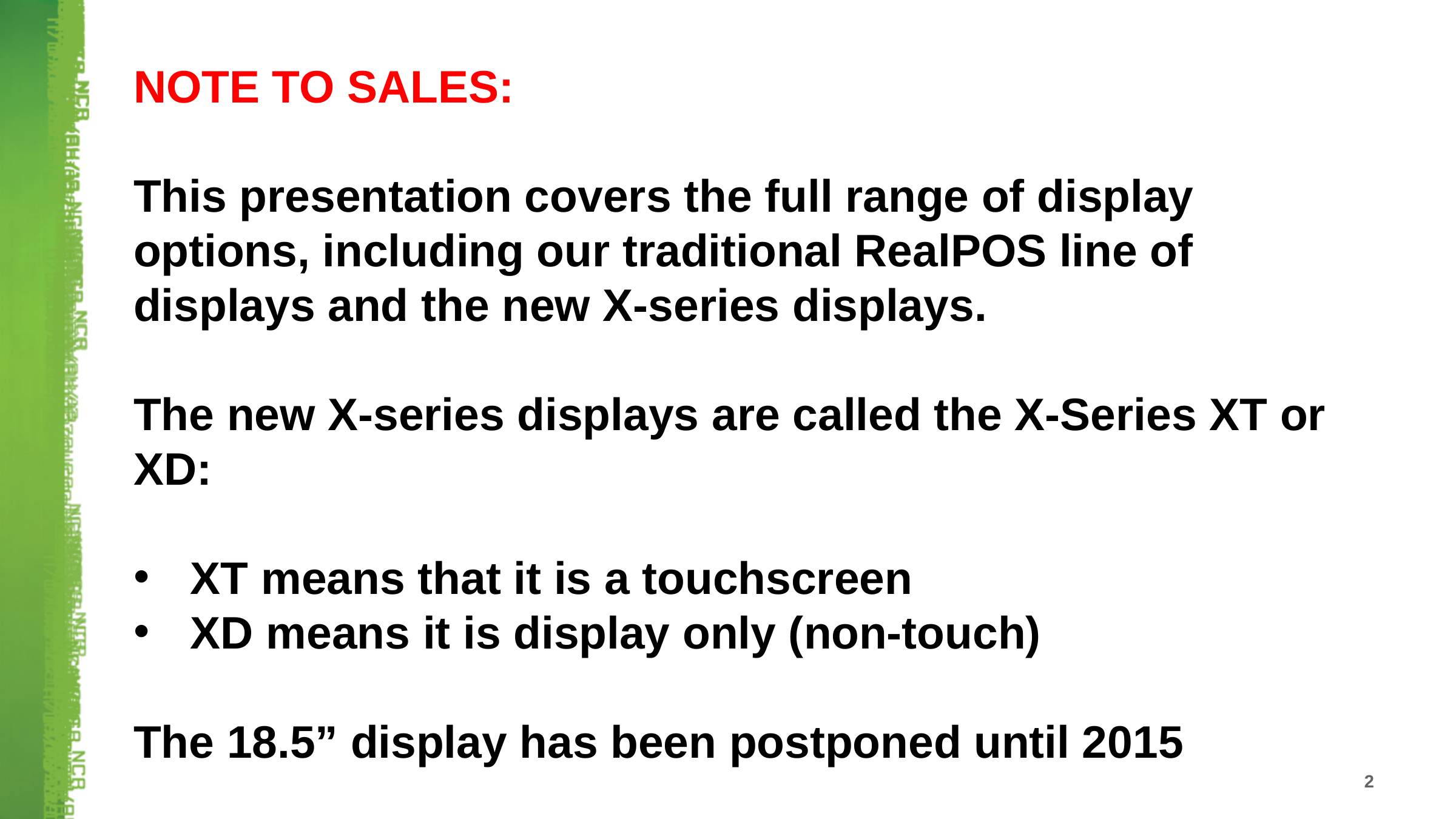

NOTE TO SALES:

This presentation covers the full range of display options, including our traditional RealPOS line of displays and the new X-series displays.

The new X-series displays are called the X-Series XT or XD:

XT means that it is a touchscreen
XD means it is display only (non-touch)

The 18.5” display has been postponed until 2015
2